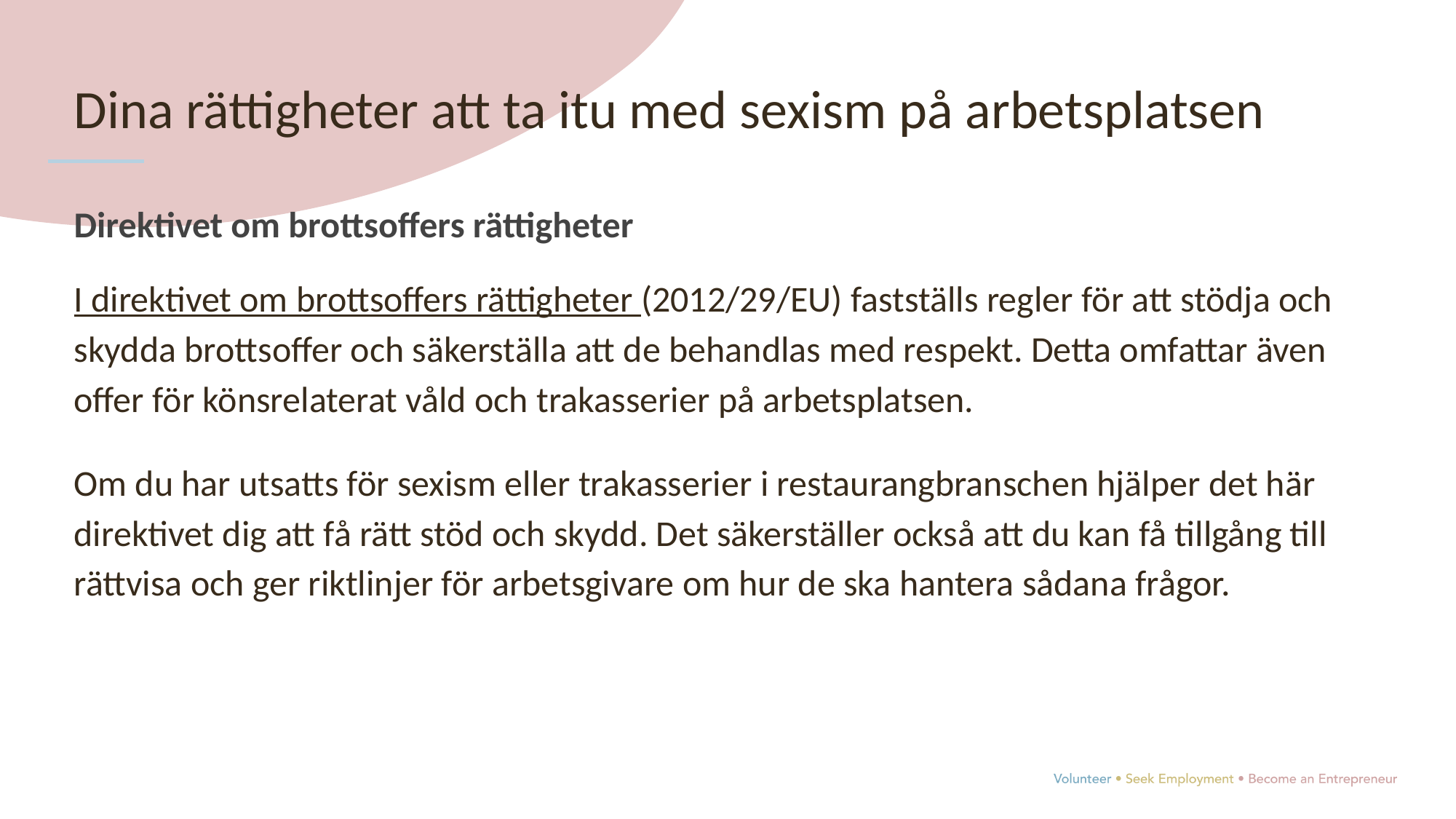

Dina rättigheter att ta itu med sexism på arbetsplatsen

Direktivet om brottsoffers rättigheter
I direktivet om brottsoffers rättigheter (2012/29/EU) fastställs regler för att stödja och skydda brottsoffer och säkerställa att de behandlas med respekt. Detta omfattar även offer för könsrelaterat våld och trakasserier på arbetsplatsen.
Om du har utsatts för sexism eller trakasserier i restaurangbranschen hjälper det här direktivet dig att få rätt stöd och skydd. Det säkerställer också att du kan få tillgång till rättvisa och ger riktlinjer för arbetsgivare om hur de ska hantera sådana frågor.